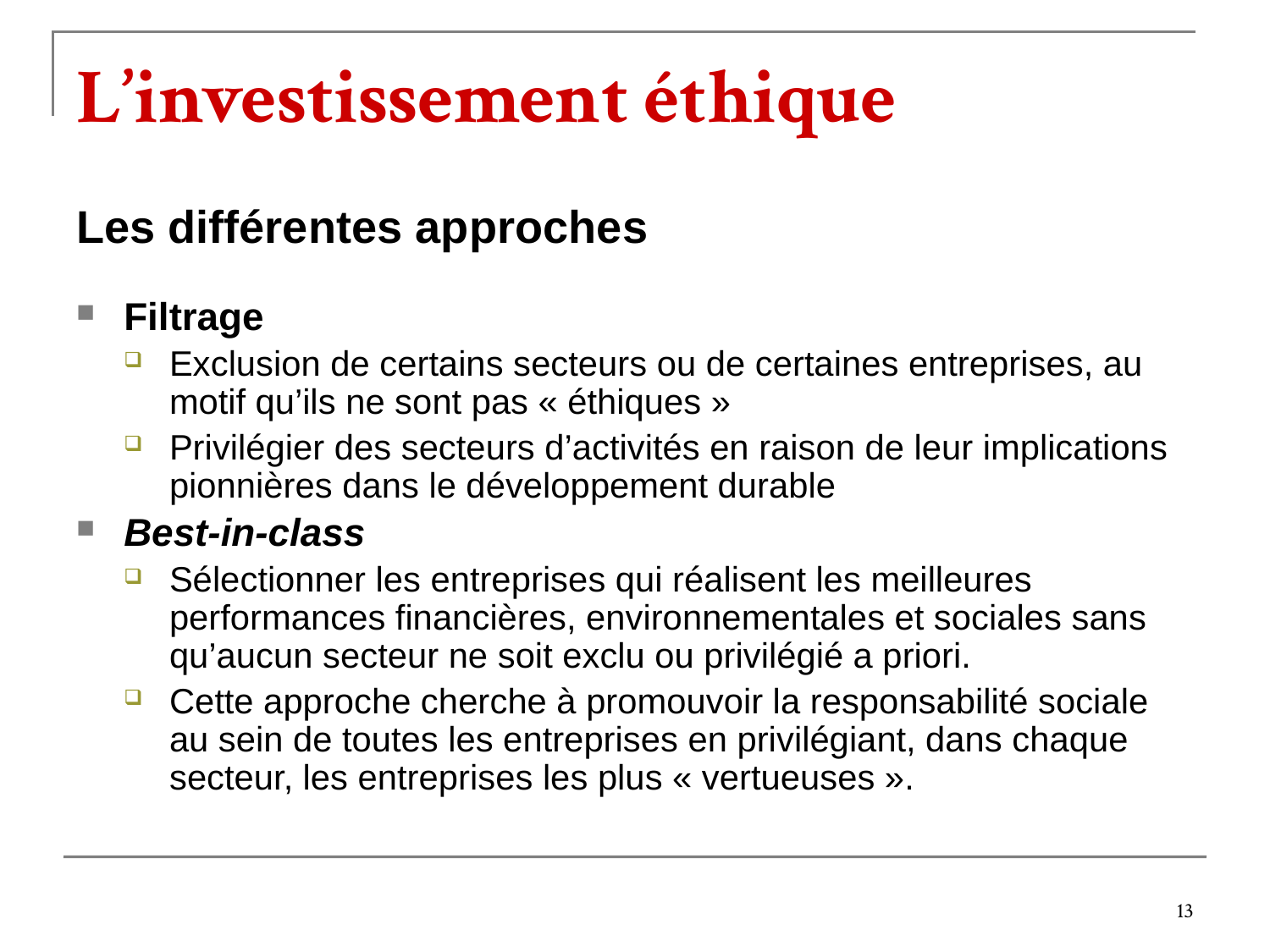

# L’investissement éthique
Les différentes approches

Filtrage
Exclusion de certains secteurs ou de certaines entreprises, au motif qu’ils ne sont pas « éthiques »
Privilégier des secteurs d’activités en raison de leur implications pionnières dans le développement durable
Best-in-class
Sélectionner les entreprises qui réalisent les meilleures performances financières, environnementales et sociales sans qu’aucun secteur ne soit exclu ou privilégié a priori.
Cette approche cherche à promouvoir la responsabilité sociale au sein de toutes les entreprises en privilégiant, dans chaque secteur, les entreprises les plus « vertueuses ».
13